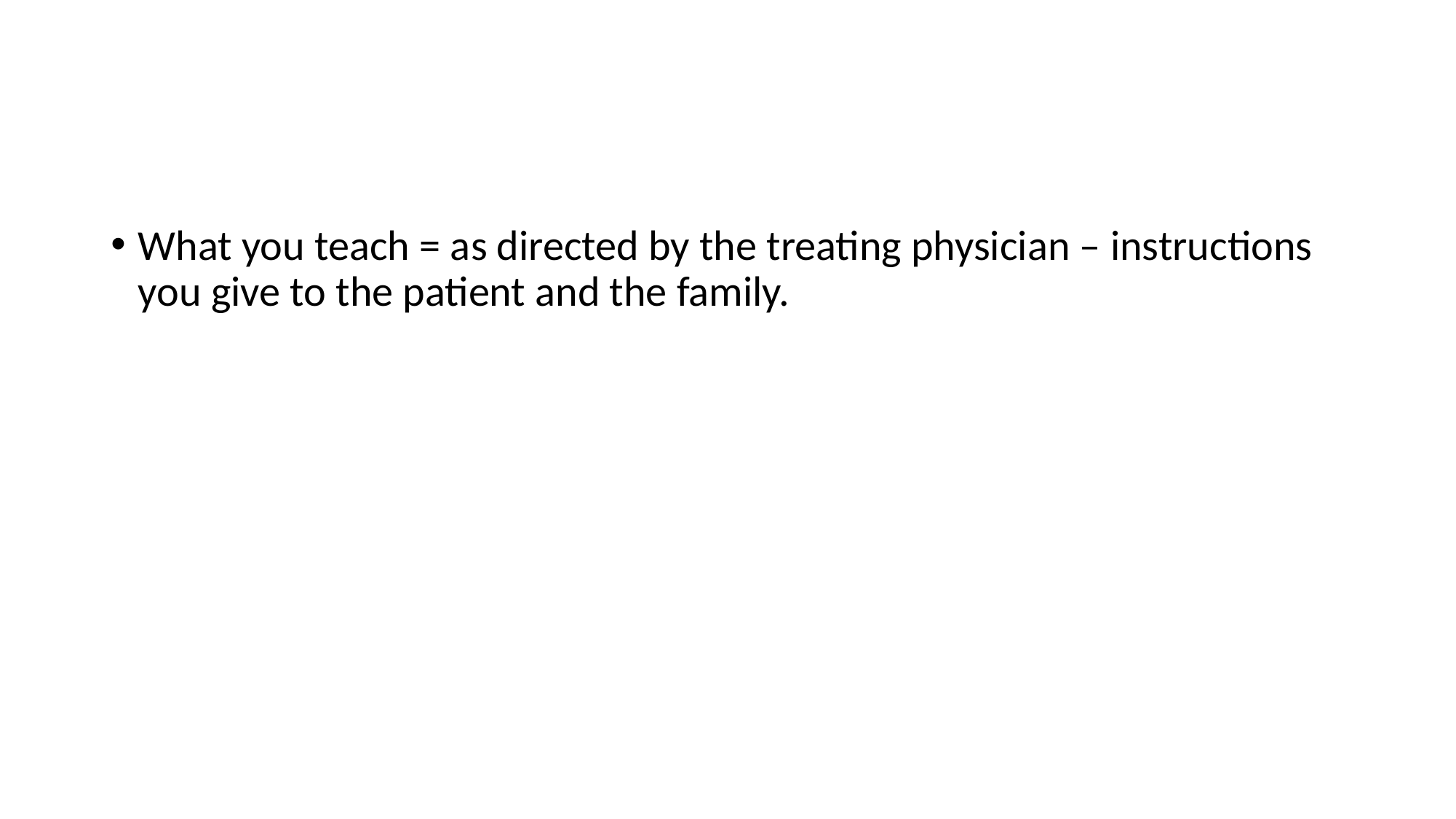

#
What you teach = as directed by the treating physician – instructions you give to the patient and the family.